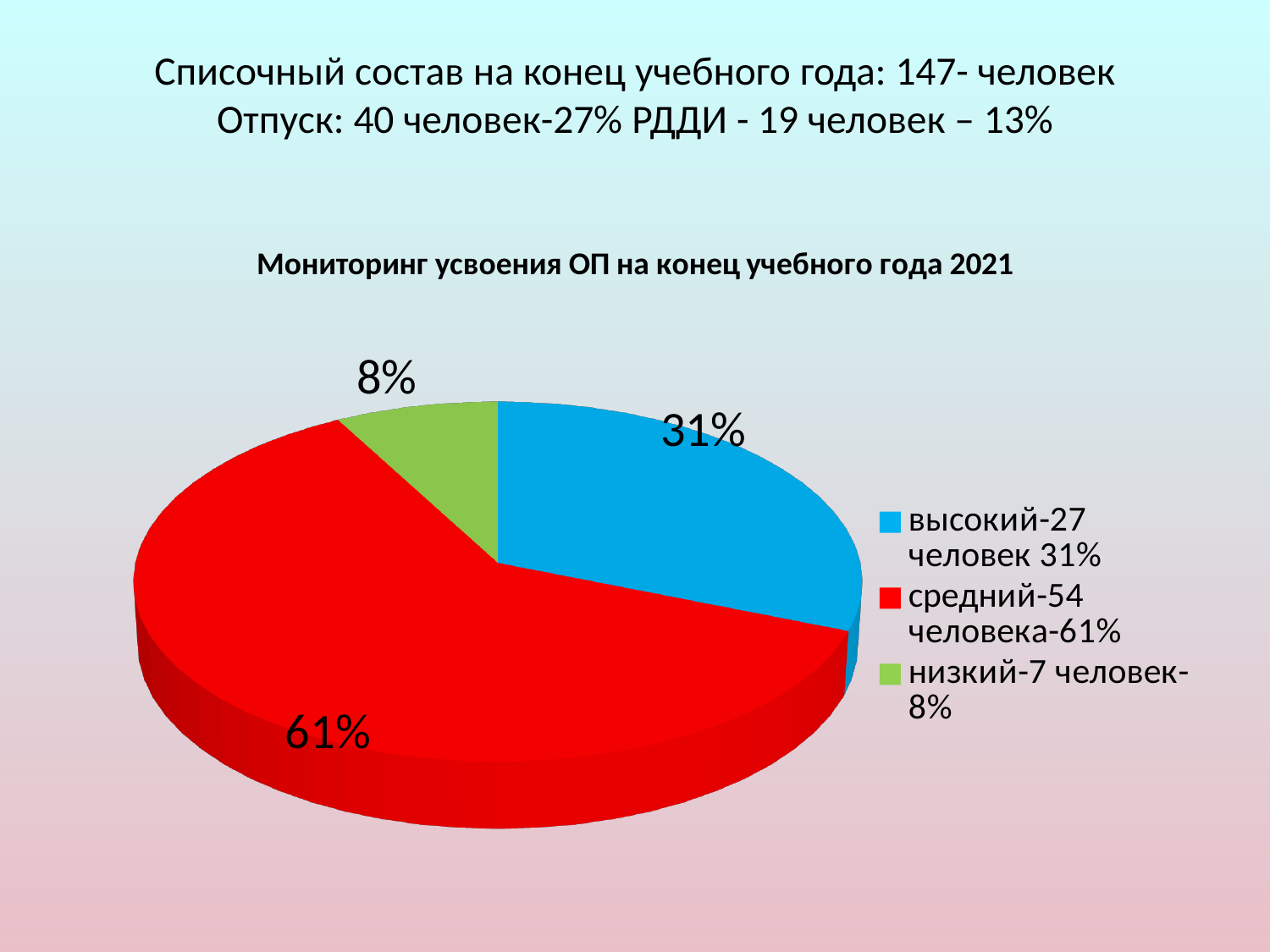

# Списочный состав на конец учебного года: 147- человек Отпуск: 40 человек-27% РДДИ - 19 человек – 13%

[unsupported chart]